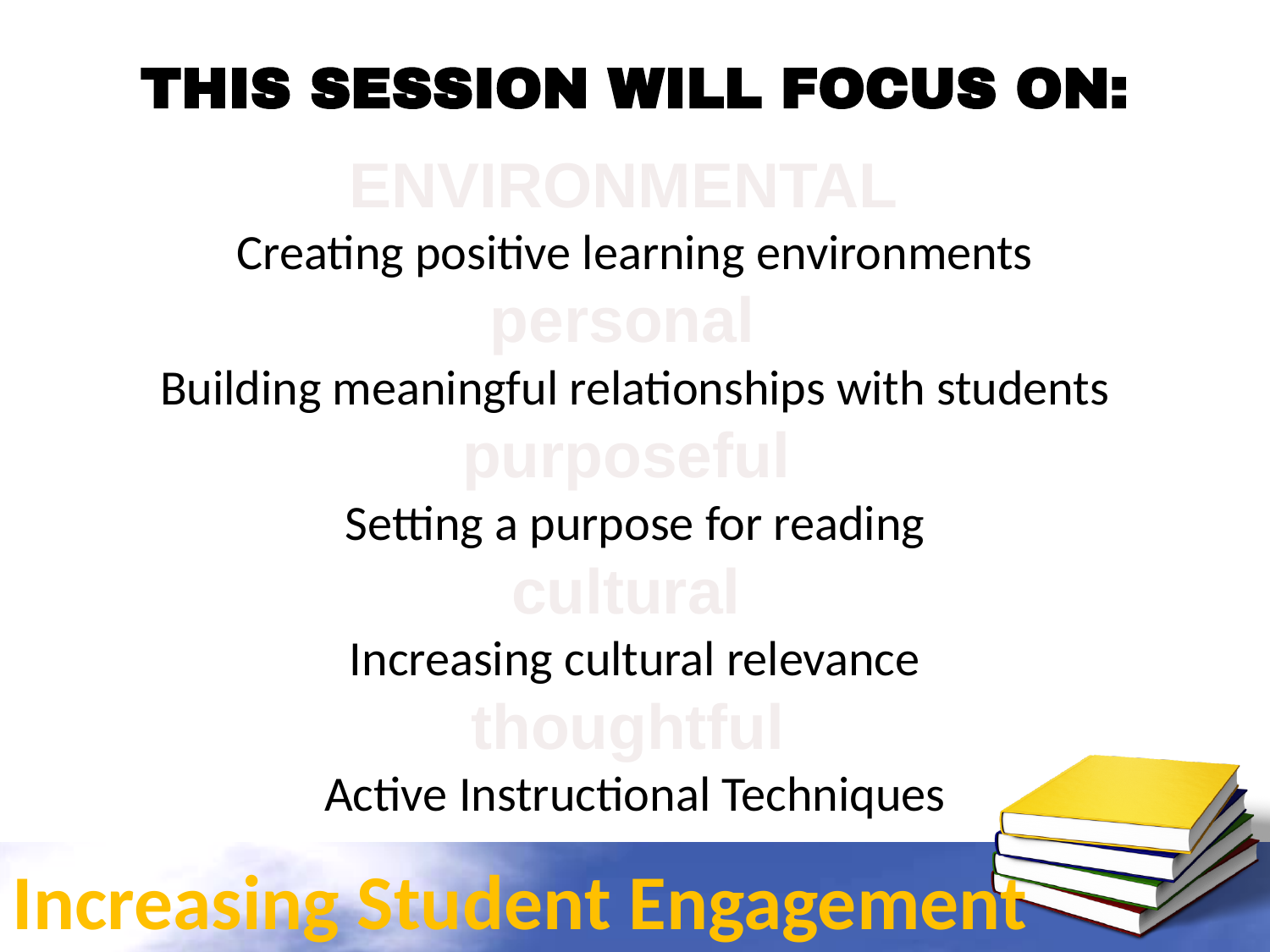

# THIS SESSION WILL FOCUS ON:
ENVIRONMENTAL
Creating positive learning environments
personal
Building meaningful relationships with students
purposeful
Setting a purpose for reading
cultural
Increasing cultural relevance
thoughtful
Active Instructional Techniques

Increasing Student Engagement